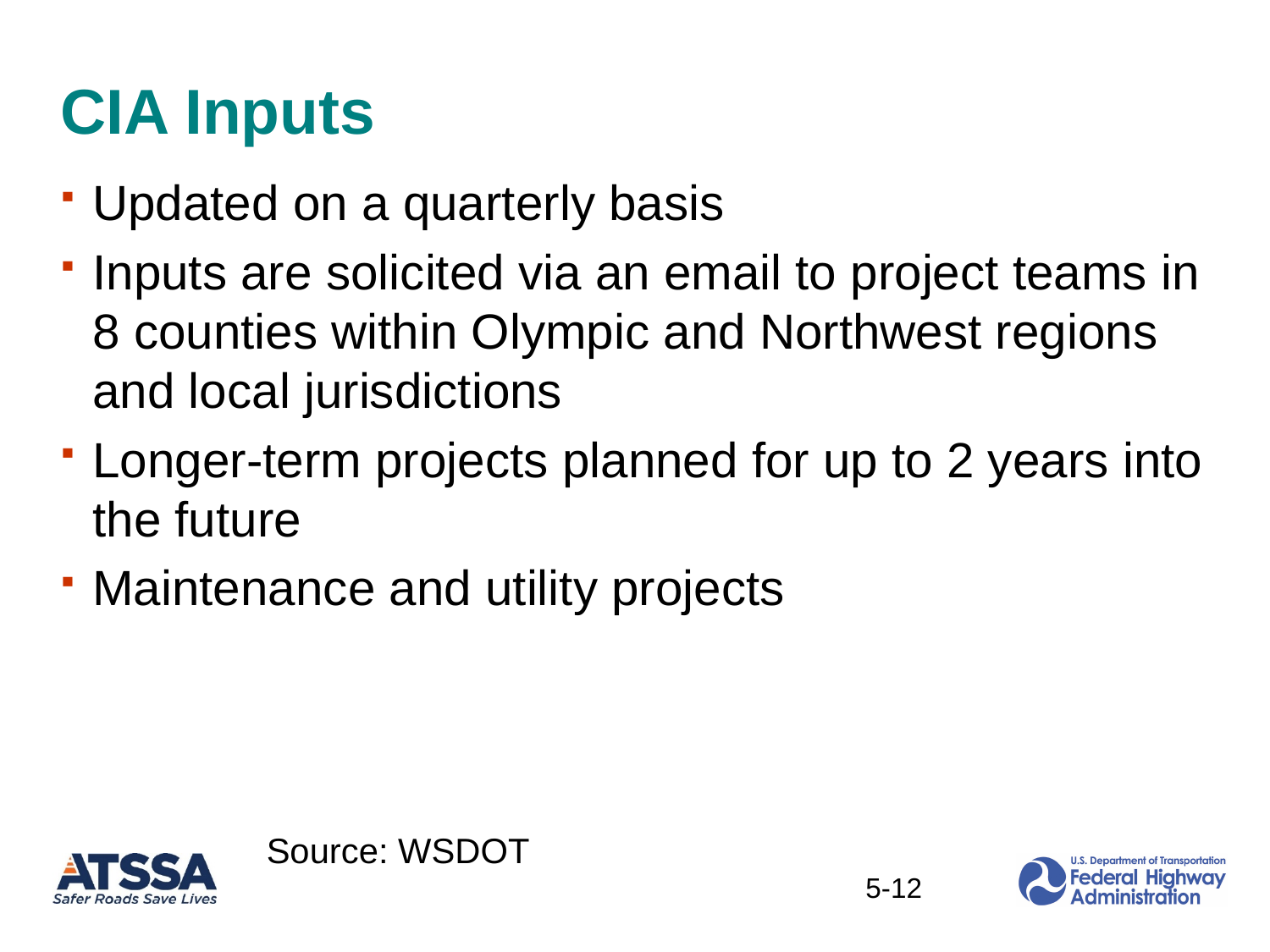

# CIA Inputs
Updated on a quarterly basis
Inputs are solicited via an email to project teams in 8 counties within Olympic and Northwest regions and local jurisdictions
Longer-term projects planned for up to 2 years into the future
Maintenance and utility projects
Source: WSDOT